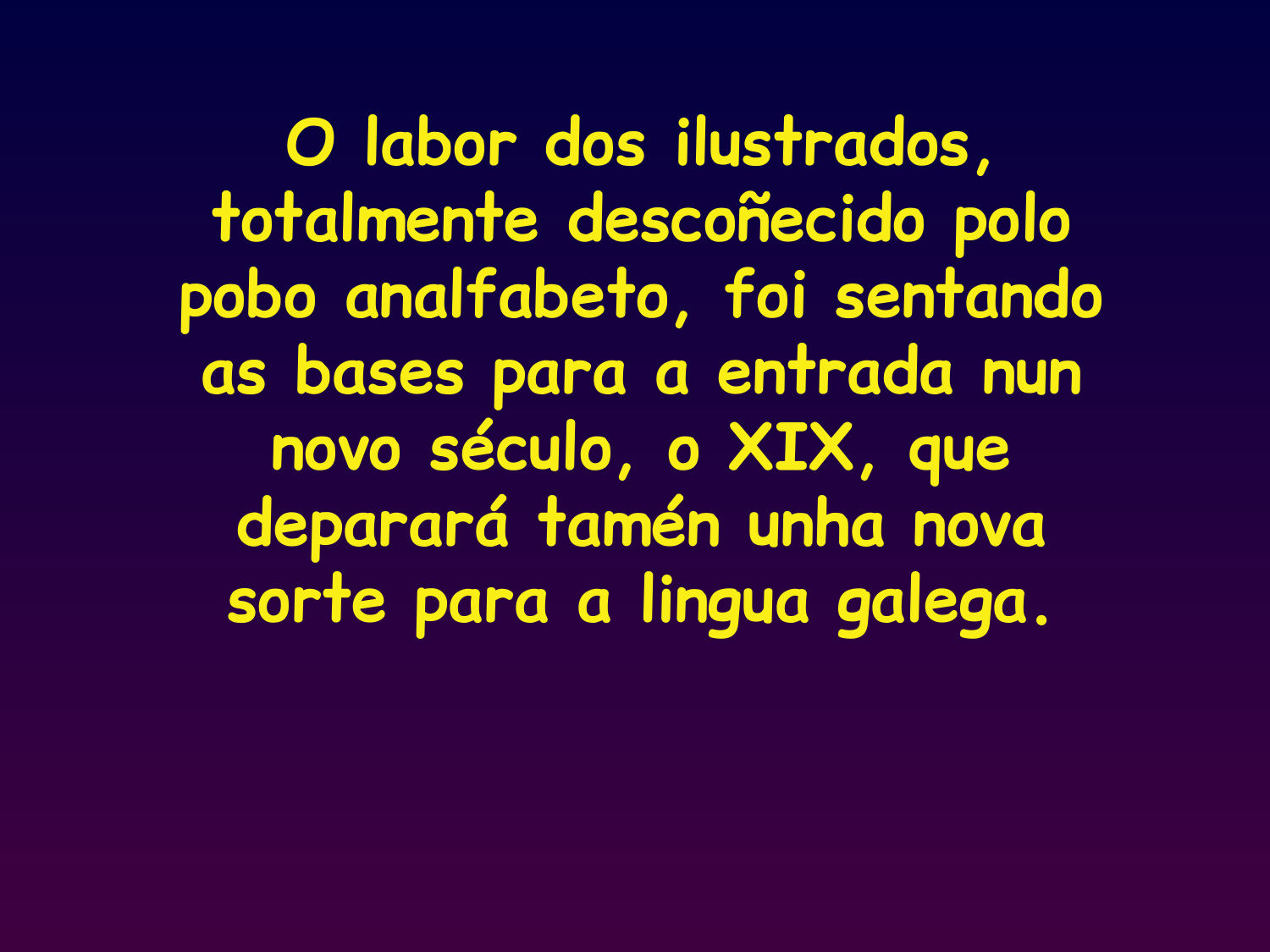

O labor dos ilustrados, totalmente descoñecido polo pobo analfabeto, foi sentando as bases para a entrada nun novo século, o XIX, que deparará tamén unha nova sorte para a lingua galega.